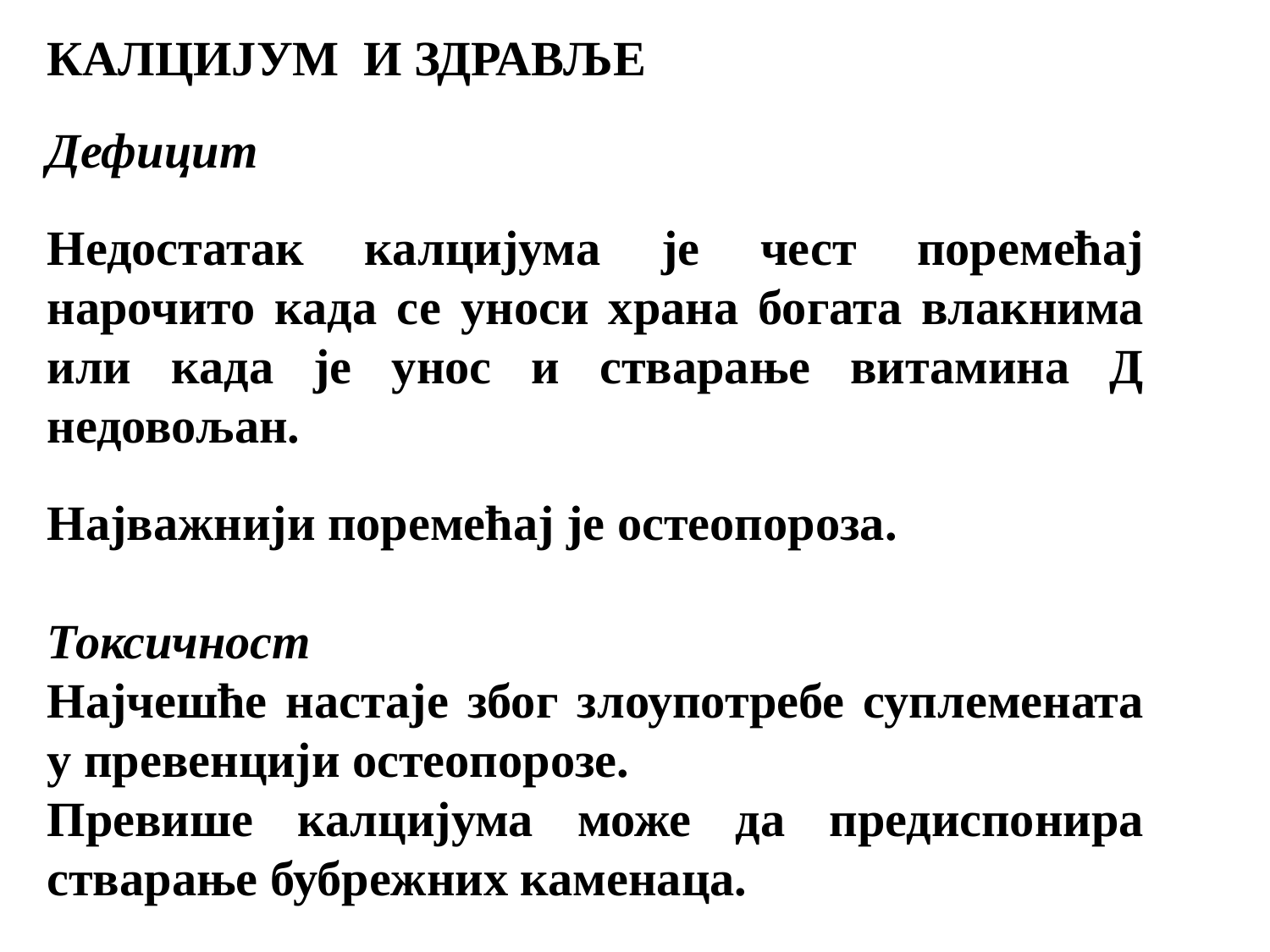

КАЛЦИЈУМ  И ЗДРАВЉЕ

Дефицит

Недостатак калцијума је чест поремећај нарочито када се уноси храна богата влакнима или када је унос и стварање витамина Д недовољан.

Најважнији поремећај је остеопороза.

Токсичност
Најчешће настаје због злоупотребе суплемената у превенцији остеопорозе.
Превише калцијума може да предиспонира стварање бубрежних каменаца.